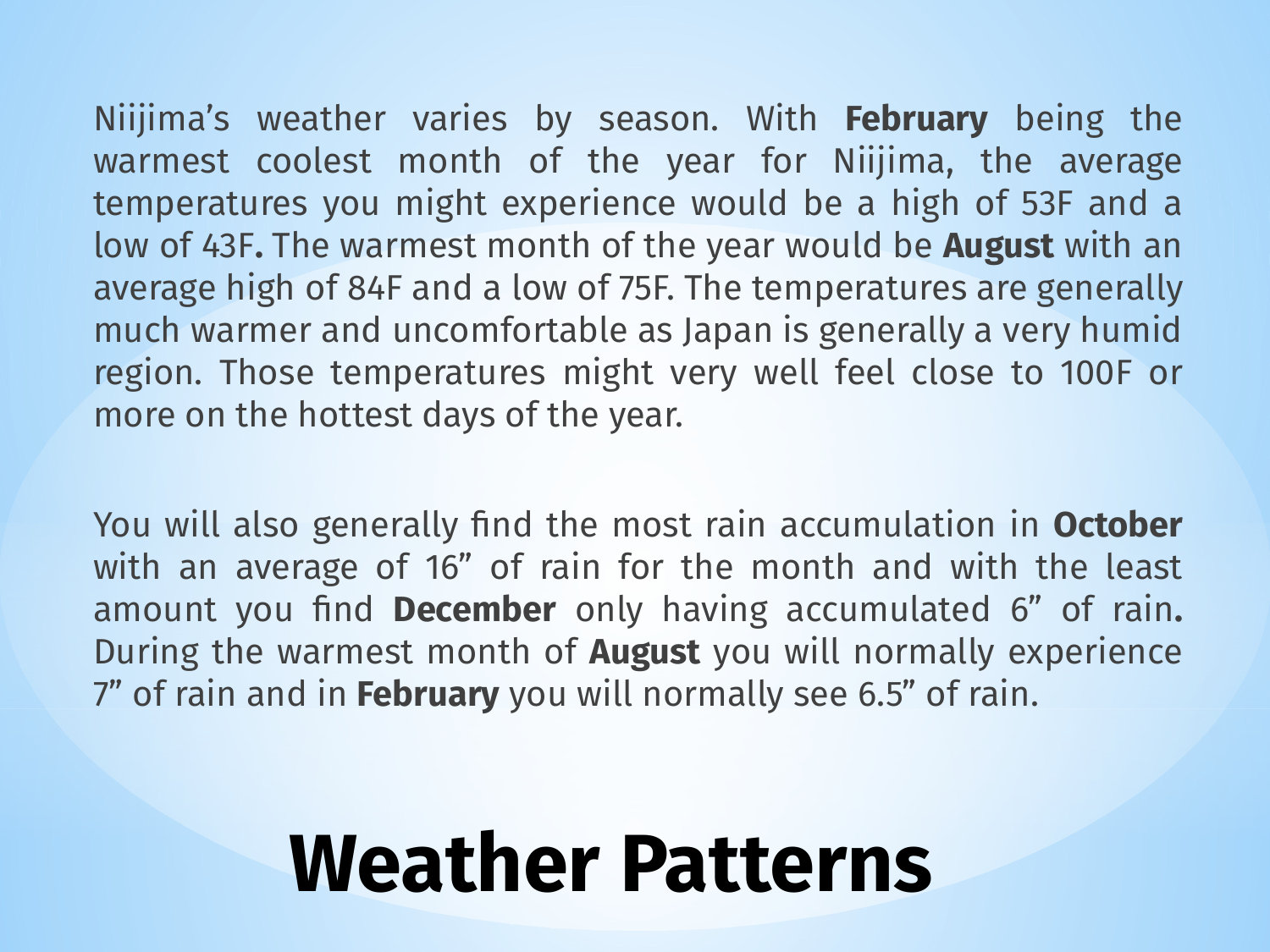

Niijima’s weather varies by season. With February being the warmest coolest month of the year for Niijima, the average temperatures you might experience would be a high of 53F and a low of 43F. The warmest month of the year would be August with an average high of 84F and a low of 75F. The temperatures are generally much warmer and uncomfortable as Japan is generally a very humid region. Those temperatures might very well feel close to 100F or more on the hottest days of the year.

You will also generally find the most rain accumulation in October with an average of 16” of rain for the month and with the least amount you find December only having accumulated 6” of rain. During the warmest month of August you will normally experience 7” of rain and in February you will normally see 6.5” of rain.

# Weather Patterns